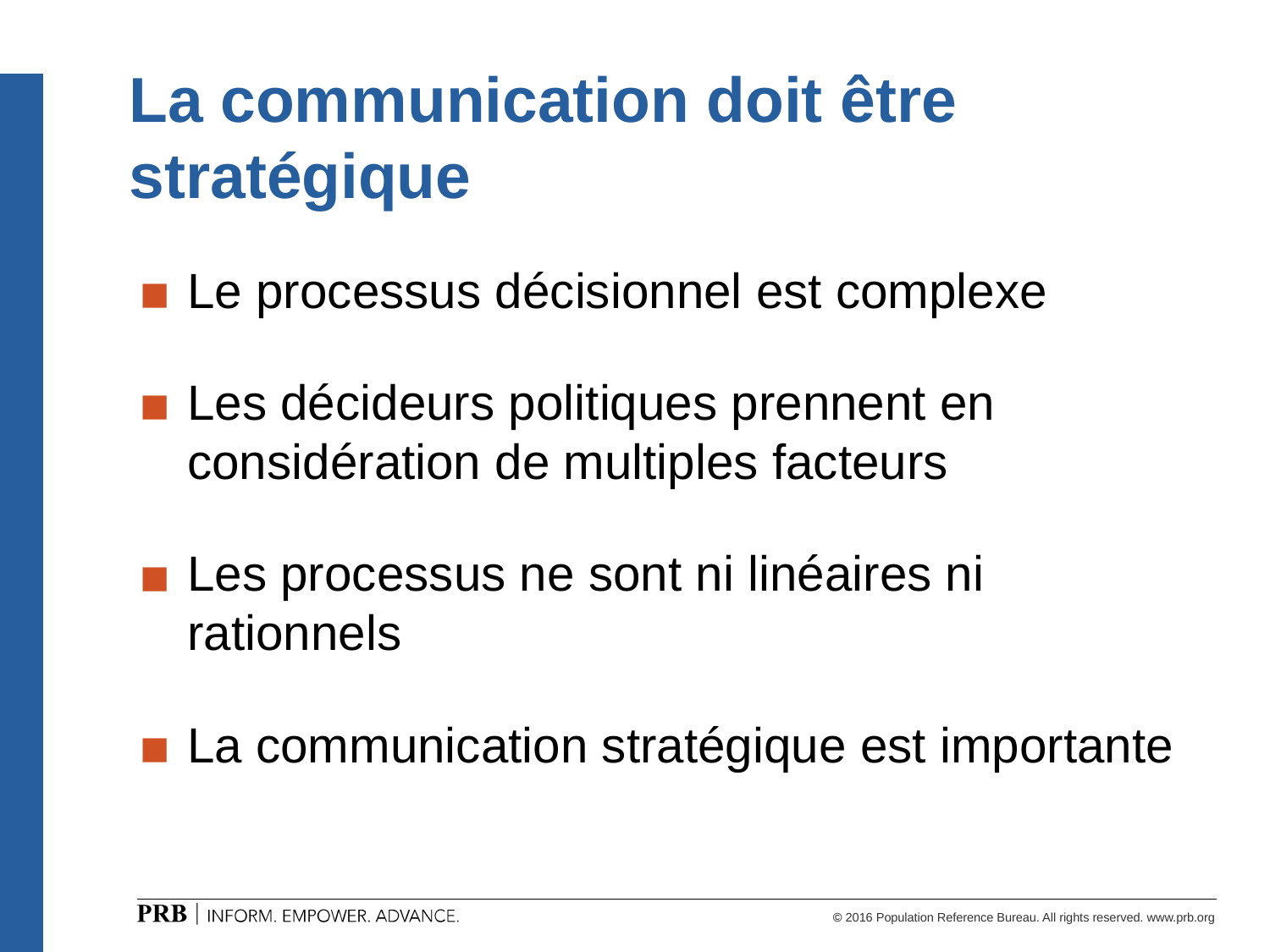

# La communication doit être stratégique
Le processus décisionnel est complexe
Les décideurs politiques prennent en considération de multiples facteurs
Les processus ne sont ni linéaires ni rationnels
La communication stratégique est importante